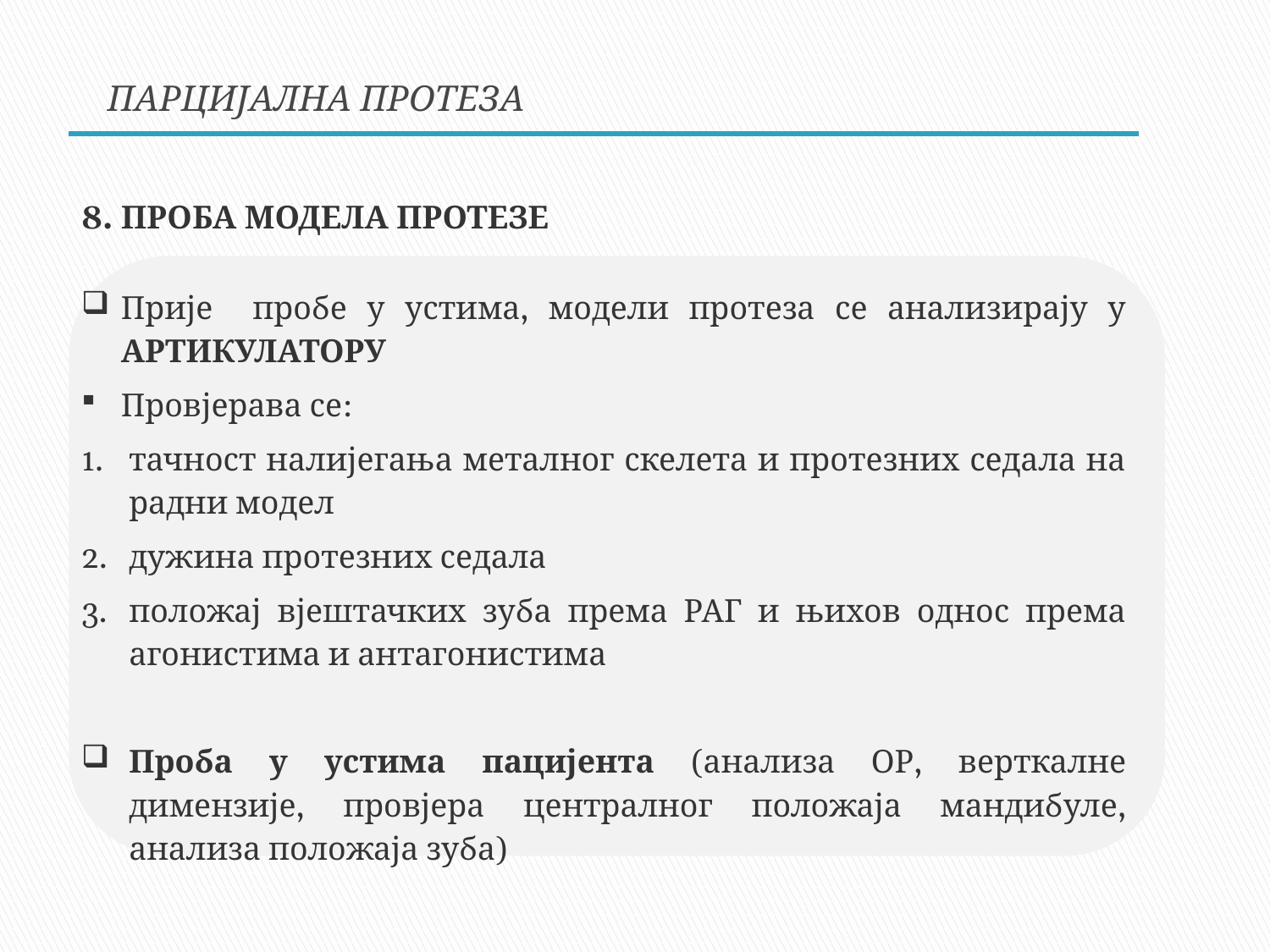

ПАРЦИЈАЛНА ПРОТЕЗА
8. ПРОБА МОДЕЛА ПРОТЕЗЕ

Прије  пробе у устима, модели протеза се анализирају у АРТИКУЛАТОРУ
Провјерава се:
тачност налијегања металног скелета и протезних седала на радни модел
дужина протезних седала
положај вјештачких зуба према РАГ и њихов однос према агонистима и антагонистима

Проба у устима пацијента (анализа ОР, верткалне димензије, провјера централног положаја мандибуле, анализа положаја зуба)